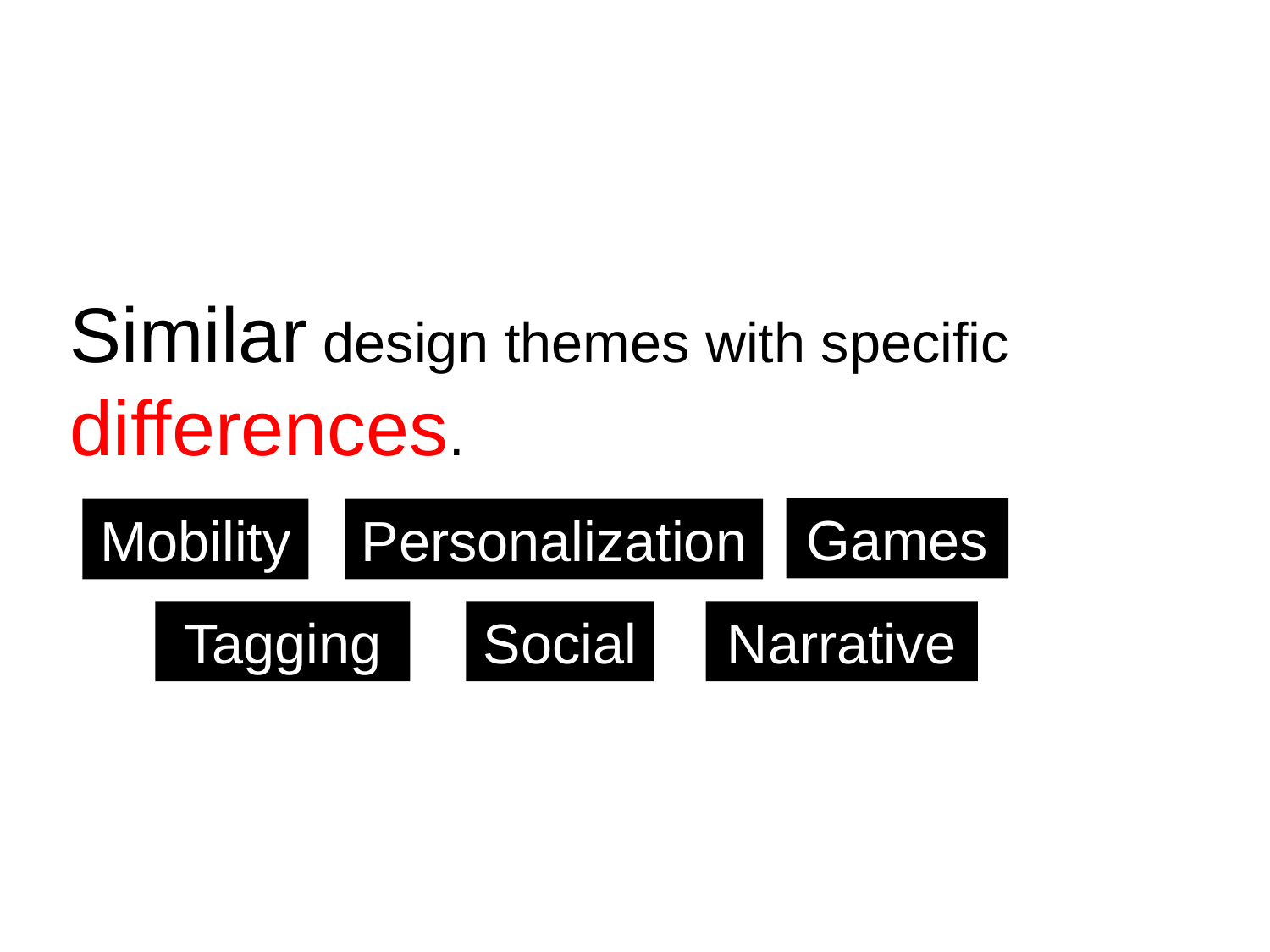

Similar design themes with specific differences.
Games
Mobility
Personalization
Tagging
Social
Narrative